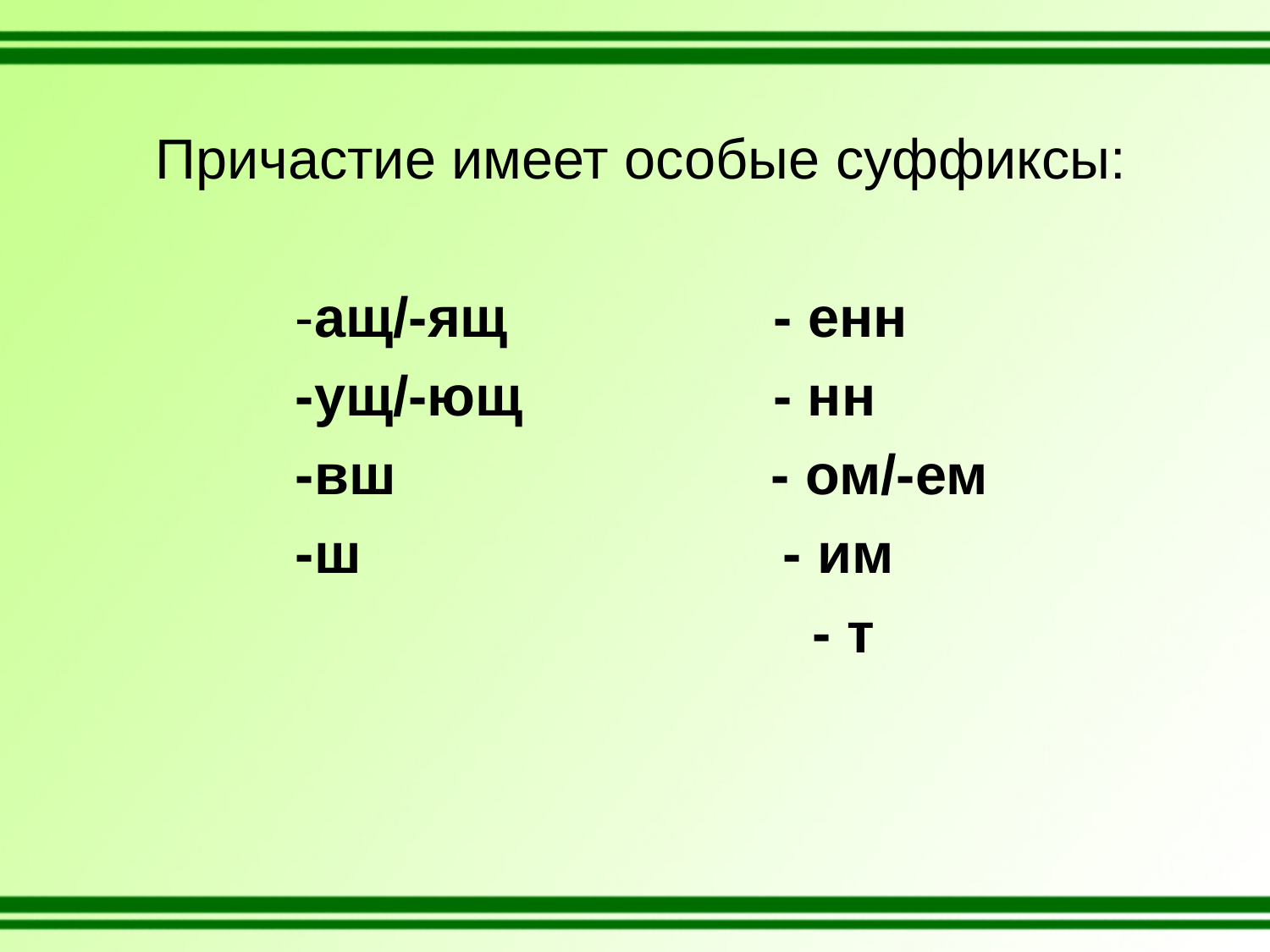

Причастие имеет особые суффиксы:

              -ащ/-ящ                 - енн
              -ущ/-ющ                - нн
              -вш                        - ом/-ем
              -ш                           - им
                                               - т